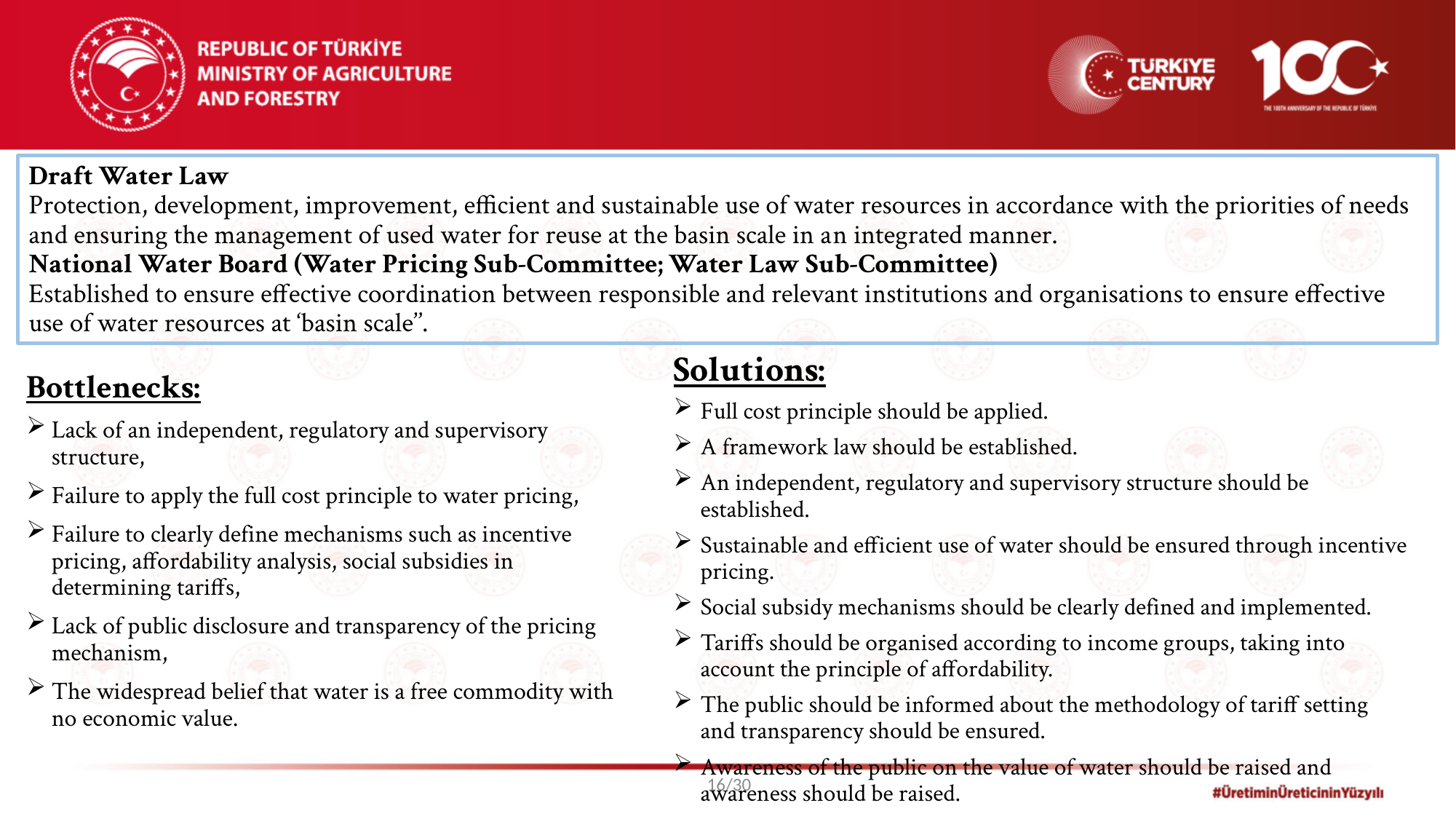

# Draft Water Law Protection, development, improvement, efficient and sustainable use of water resources in accordance with the priorities of needs and ensuring the management of used water for reuse at the basin scale in an integrated manner. National Water Board (Water Pricing Sub-Committee; Water Law Sub-Committee) Established to ensure effective coordination between responsible and relevant institutions and organisations to ensure effective use of water resources at ‘basin scale’’.
Solutions:
Full cost principle should be applied.
A framework law should be established.
An independent, regulatory and supervisory structure should be established.
Sustainable and efficient use of water should be ensured through incentive pricing.
Social subsidy mechanisms should be clearly defined and implemented.
Tariffs should be organised according to income groups, taking into account the principle of affordability.
The public should be informed about the methodology of tariff setting and transparency should be ensured.
Awareness of the public on the value of water should be raised and awareness should be raised.
Bottlenecks:
Lack of an independent, regulatory and supervisory structure,
Failure to apply the full cost principle to water pricing,
Failure to clearly define mechanisms such as incentive pricing, affordability analysis, social subsidies in determining tariffs,
Lack of public disclosure and transparency of the pricing mechanism,
The widespread belief that water is a free commodity with no economic value.
16